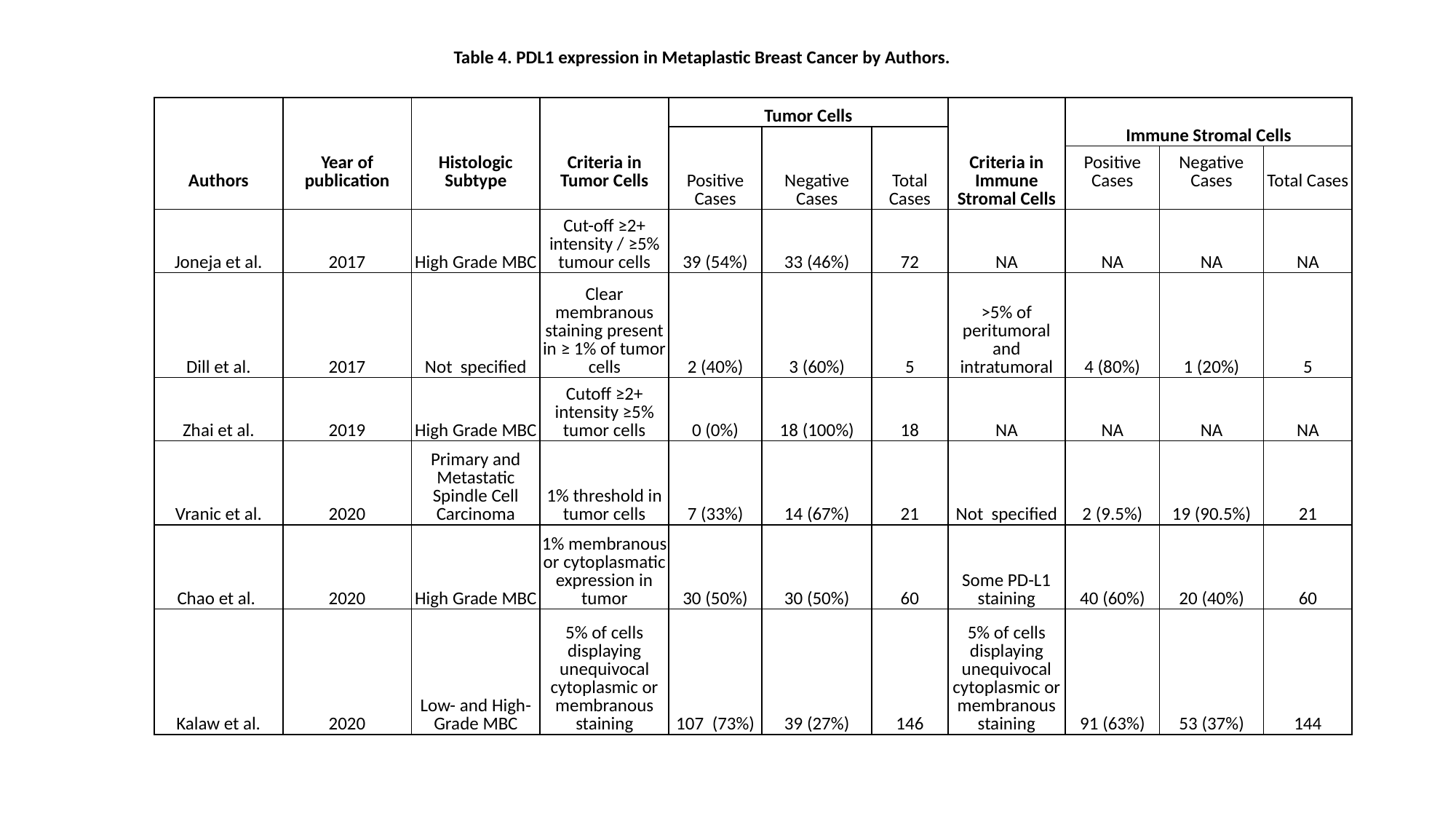

Table 4. PDL1 expression in Metaplastic Breast Cancer by Authors.
| Authors | Year of publication | Histologic Subtype | Criteria in Tumor Cells | Tumor Cells |  |  | Criteria in Immune Stromal Cells | Immune Stromal Cells |  |  |
| --- | --- | --- | --- | --- | --- | --- | --- | --- | --- | --- |
|  |  |  |  | Positive Cases | Negative Cases | Total Cases |  |  |  |  |
|  |  |  |  | Positive Cases | Negative Cases | Total Cases |  | Positive Cases | Negative Cases | Total Cases |
| Joneja et al. | 2017 | High Grade MBC | Cut-off ≥2+ intensity / ≥5% tumour cells | 39 (54%) | 33 (46%) | 72 | NA | NA | NA | NA |
| Dill et al. | 2017 | Not specified | Clear membranous staining present in ≥ 1% of tumor cells | 2 (40%) | 3 (60%) | 5 | >5% of peritumoral and intratumoral | 4 (80%) | 1 (20%) | 5 |
| Zhai et al. | 2019 | High Grade MBC | Cutoff ≥2+ intensity ≥5% tumor cells | 0 (0%) | 18 (100%) | 18 | NA | NA | NA | NA |
| Vranic et al. | 2020 | Primary and Metastatic Spindle Cell Carcinoma | 1% threshold in tumor cells | 7 (33%) | 14 (67%) | 21 | Not specified | 2 (9.5%) | 19 (90.5%) | 21 |
| Chao et al. | 2020 | High Grade MBC | 1% membranous or cytoplasmatic expression in tumor | 30 (50%) | 30 (50%) | 60 | Some PD-L1 staining | 40 (60%) | 20 (40%) | 60 |
| Kalaw et al. | 2020 | Low- and High-Grade MBC | 5% of cells displaying unequivocal cytoplasmic or membranous staining | 107 (73%) | 39 (27%) | 146 | 5% of cells displaying unequivocal cytoplasmic or membranous staining | 91 (63%) | 53 (37%) | 144 |